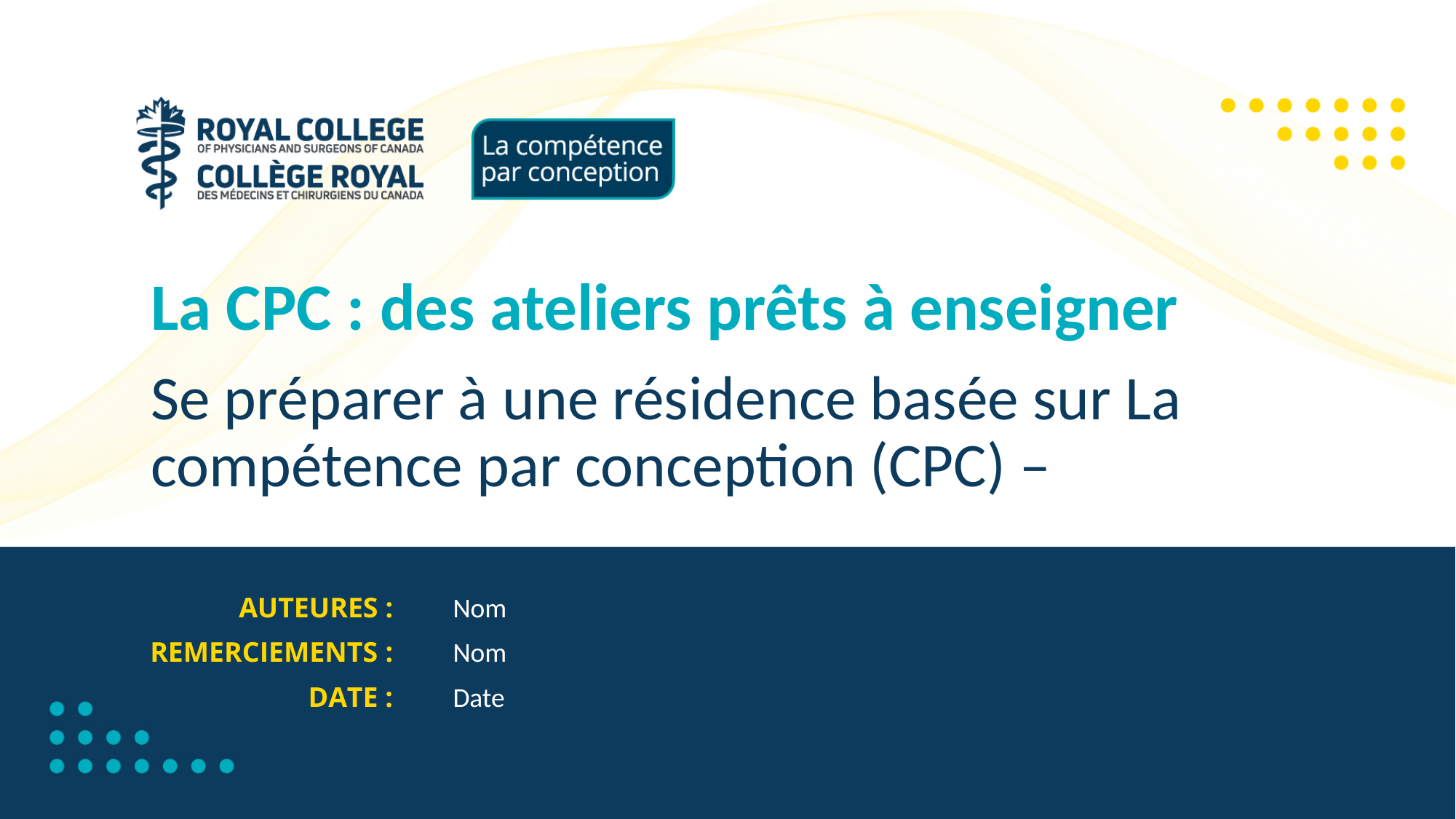

# La CPC : des ateliers prêts à enseigner
Se préparer à une résidence basée sur La compétence par conception (CPC) –
AUTEURES :
REMERCIEMENTS :
DATE :
Nom
Nom
Date